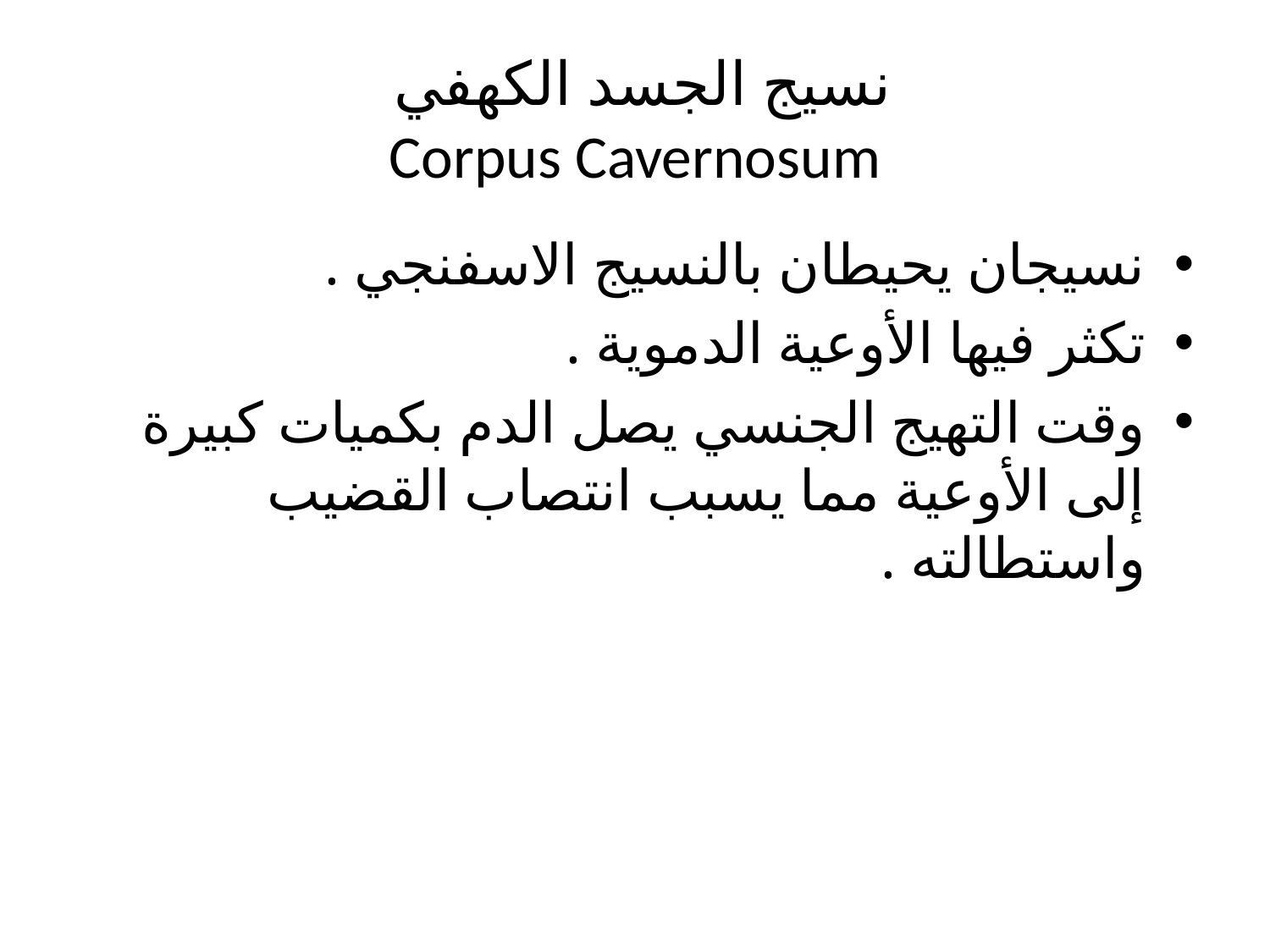

# نسيج الجسد الكهفي Corpus Cavernosum
نسيجان يحيطان بالنسيج الاسفنجي .
تكثر فيها الأوعية الدموية .
وقت التهيج الجنسي يصل الدم بكميات كبيرة إلى الأوعية مما يسبب انتصاب القضيب واستطالته .